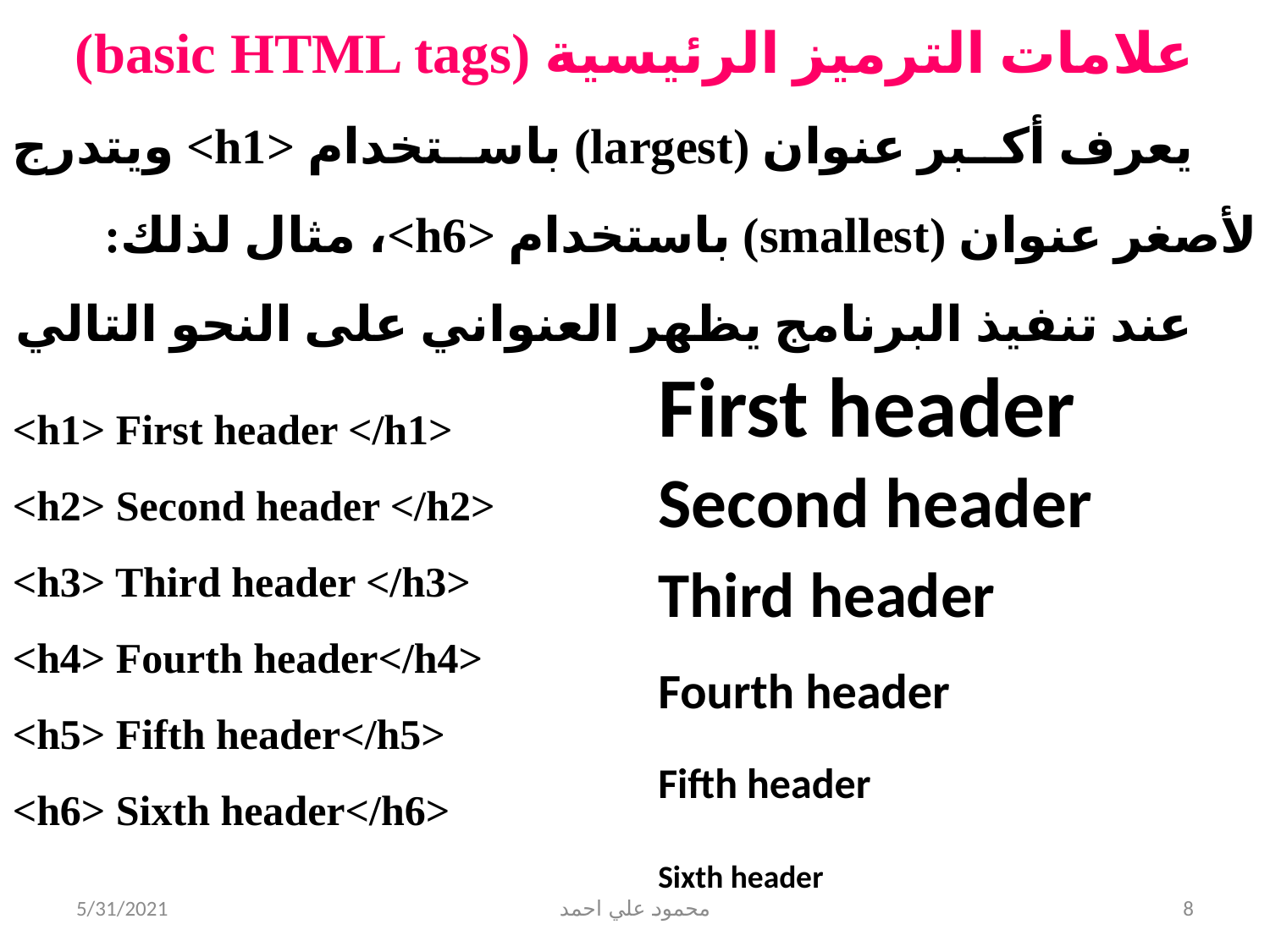

علامات الترميز الرئيسية (basic HTML tags)
يعرف أكبر عنوان (largest) باستخدام <h1> ويتدرج لأصغر عنوان (smallest) باستخدام <h6>، مثال لذلك:
عند تنفيذ البرنامج يظهر العنواني على النحو التالي
First header
Second header
Third header
Fourth header
Fifth header
Sixth header
<h1> First header </h1>
<h2> Second header </h2>
<h3> Third header </h3>
<h4> Fourth header</h4>
<h5> Fifth header</h5>
<h6> Sixth header</h6>
5/31/2021
محمود علي احمد
8